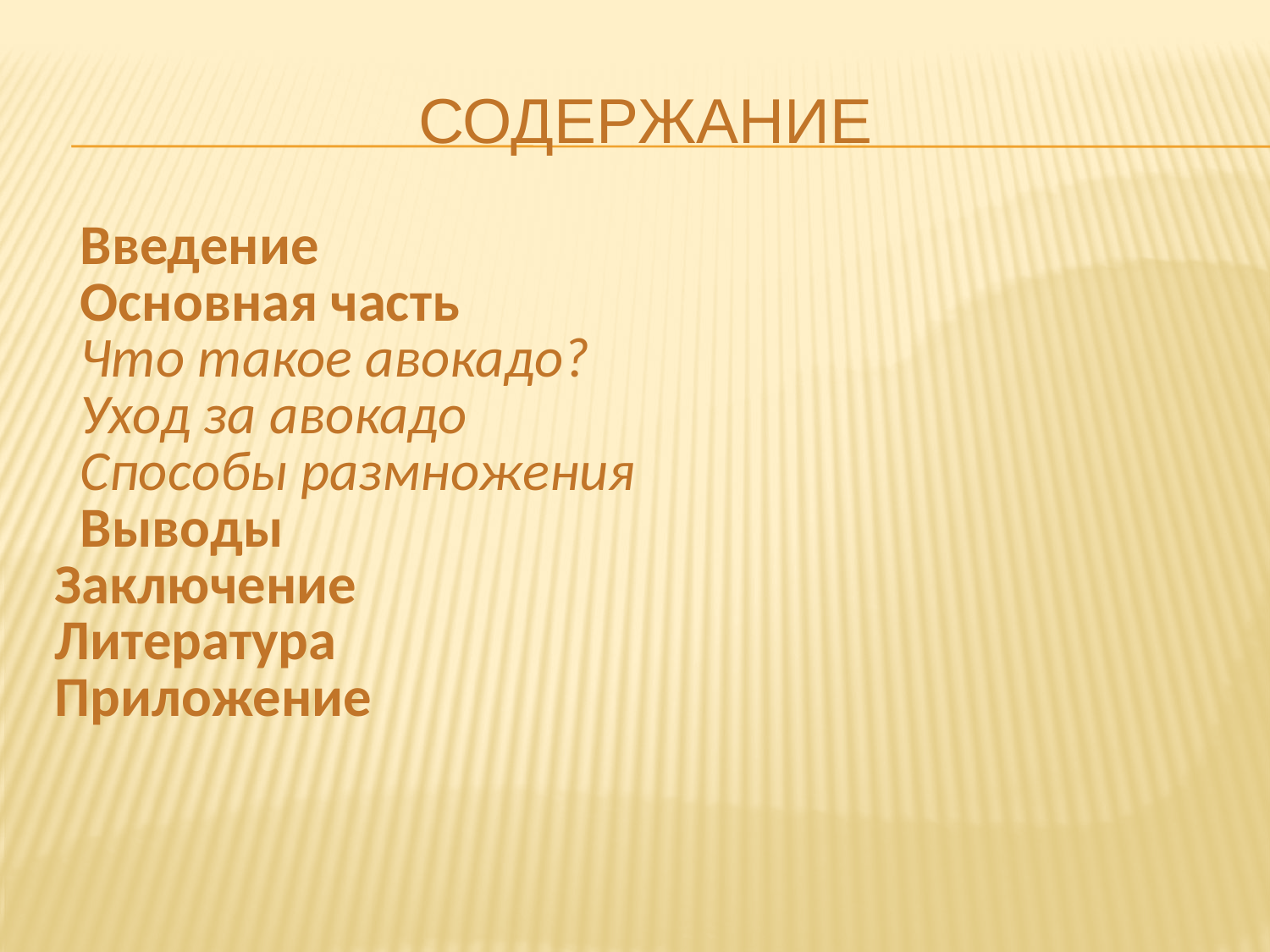

# Содержание
Введение
Основная часть
Что такое авокадо?
Уход за авокадо
Способы размножения
Выводы
Заключение
Литература
Приложение